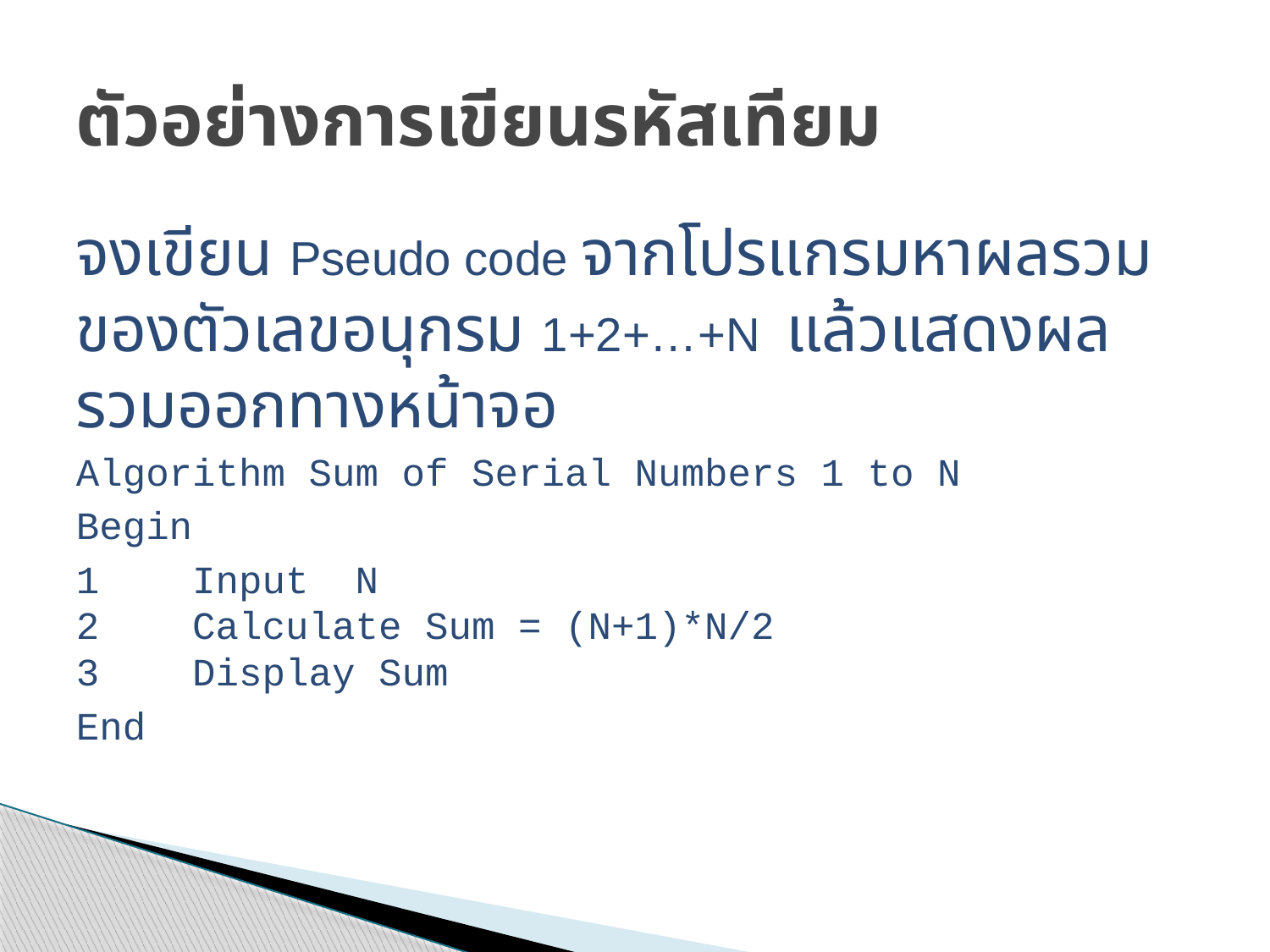

# ตัวอย่างการเขียนรหัสเทียม
จงเขียน Pseudo code จากโปรแกรมหาผลรวมของตัวเลขอนุกรม 1+2+…+N  แล้วแสดงผลรวมออกทางหน้าจอ
Algorithm Sum of Serial Numbers 1 to N
Begin
1    Input  N
2    Calculate Sum = (N+1)*N/2
3    Display Sum
End